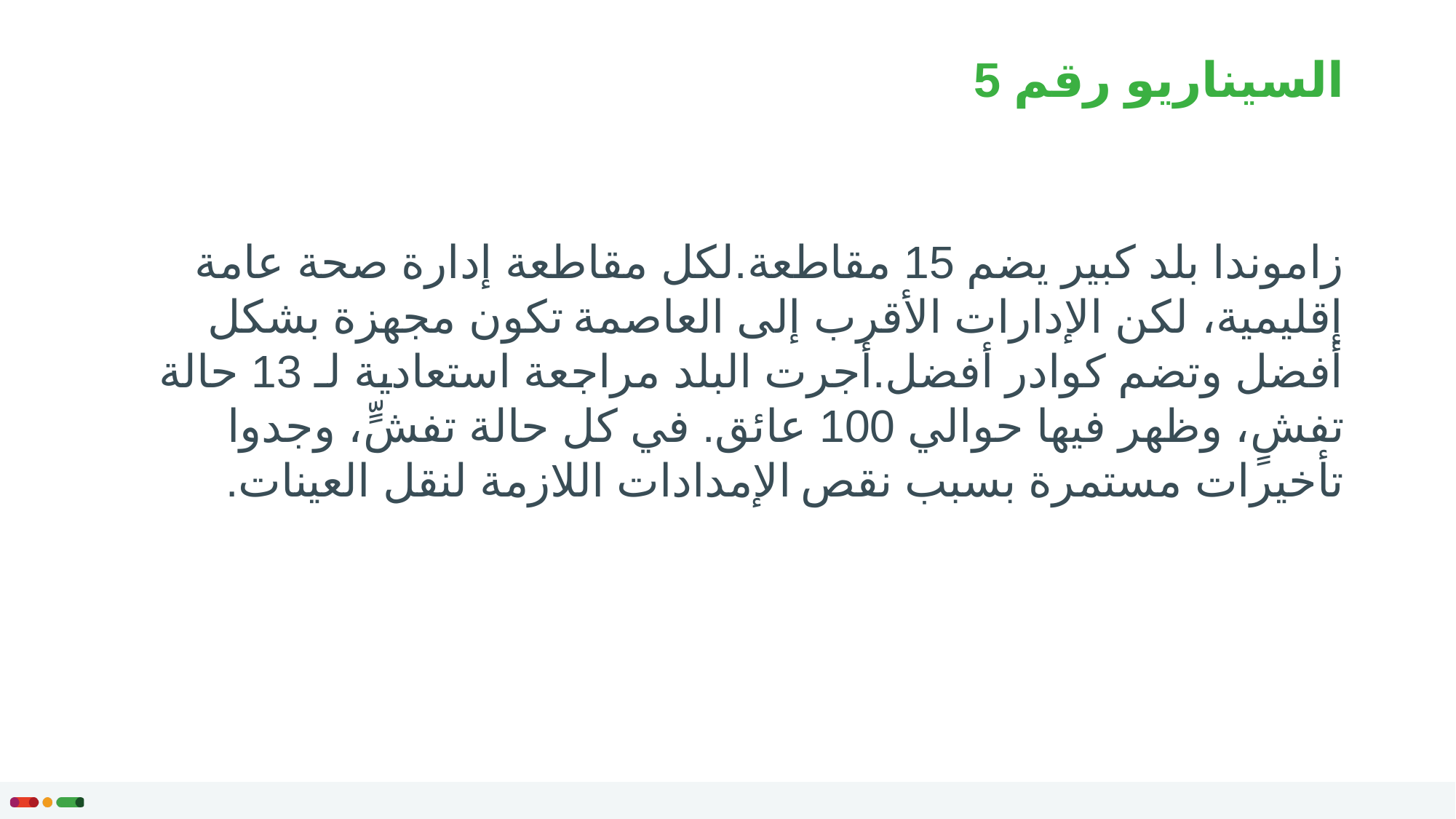

# السيناريو رقم 5
زاموندا بلد كبير يضم 15 مقاطعة.لكل مقاطعة إدارة صحة عامة إقليمية، لكن الإدارات الأقرب إلى العاصمة تكون مجهزة بشكل أفضل وتضم كوادر أفضل.أجرت البلد مراجعة استعادية لـ 13 حالة تفشٍ، وظهر فيها حوالي 100 عائق. في كل حالة تفشٍّ، وجدوا تأخيرات مستمرة بسبب نقص الإمدادات اللازمة لنقل العينات.